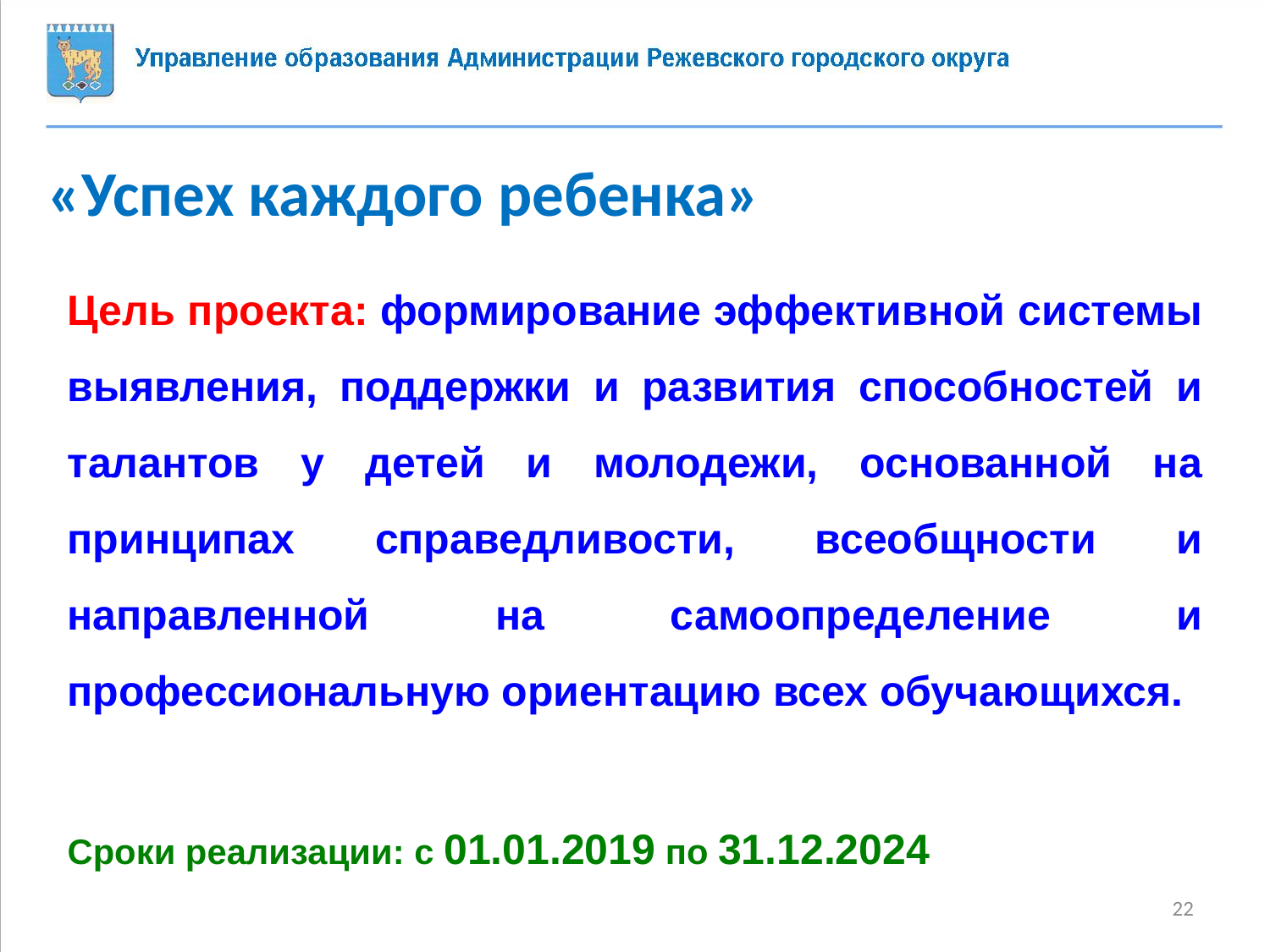

«Успех каждого ребенка»
Цель проекта: формирование эффективной системы выявления, поддержки и развития способностей и талантов у детей и молодежи, основанной на принципах справедливости, всеобщности и направленной на самоопределение и профессиональную ориентацию всех обучающихся.
Сроки реализации: с 01.01.2019 по 31.12.2024
22